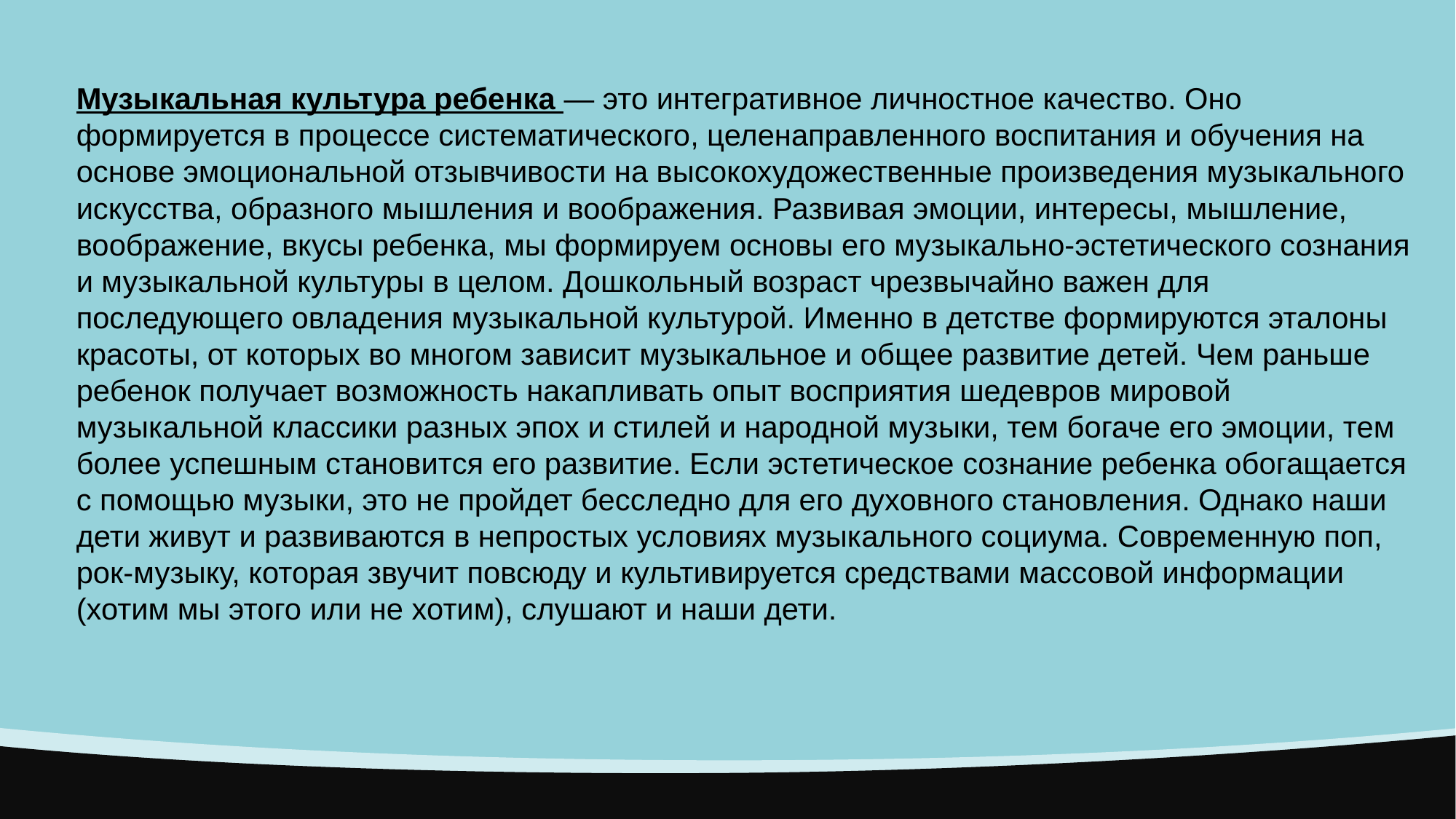

Музыкальная культура ребенка — это интегративное личностное качество. Оно формируется в процессе систематического, целенаправленного воспитания и обучения на основе эмоциональной отзывчивости на высокохудожественные произведения музыкального искусства, образного мышления и воображения. Развивая эмоции, интересы, мышление, воображение, вкусы ребенка, мы формируем основы его музыкально-эстетического сознания и музыкальной культуры в целом. Дошкольный возраст чрезвычайно важен для последующего овладения музыкальной культурой. Именно в детстве формируются эталоны красоты, от которых во многом зависит музыкальное и общее развитие детей. Чем раньше ребенок получает возможность накапливать опыт восприятия шедевров мировой музыкальной классики разных эпох и стилей и народной музыки, тем богаче его эмоции, тем более успешным становится его развитие. Если эстетическое сознание ребенка обогащается с помощью музыки, это не пройдет бесследно для его духовного становления. Однако наши дети живут и развиваются в непростых условиях музыкального социума. Современную поп, рок-музыку, которая звучит повсюду и культивируется средствами массовой информации (хотим мы этого или не хотим), слушают и наши дети.